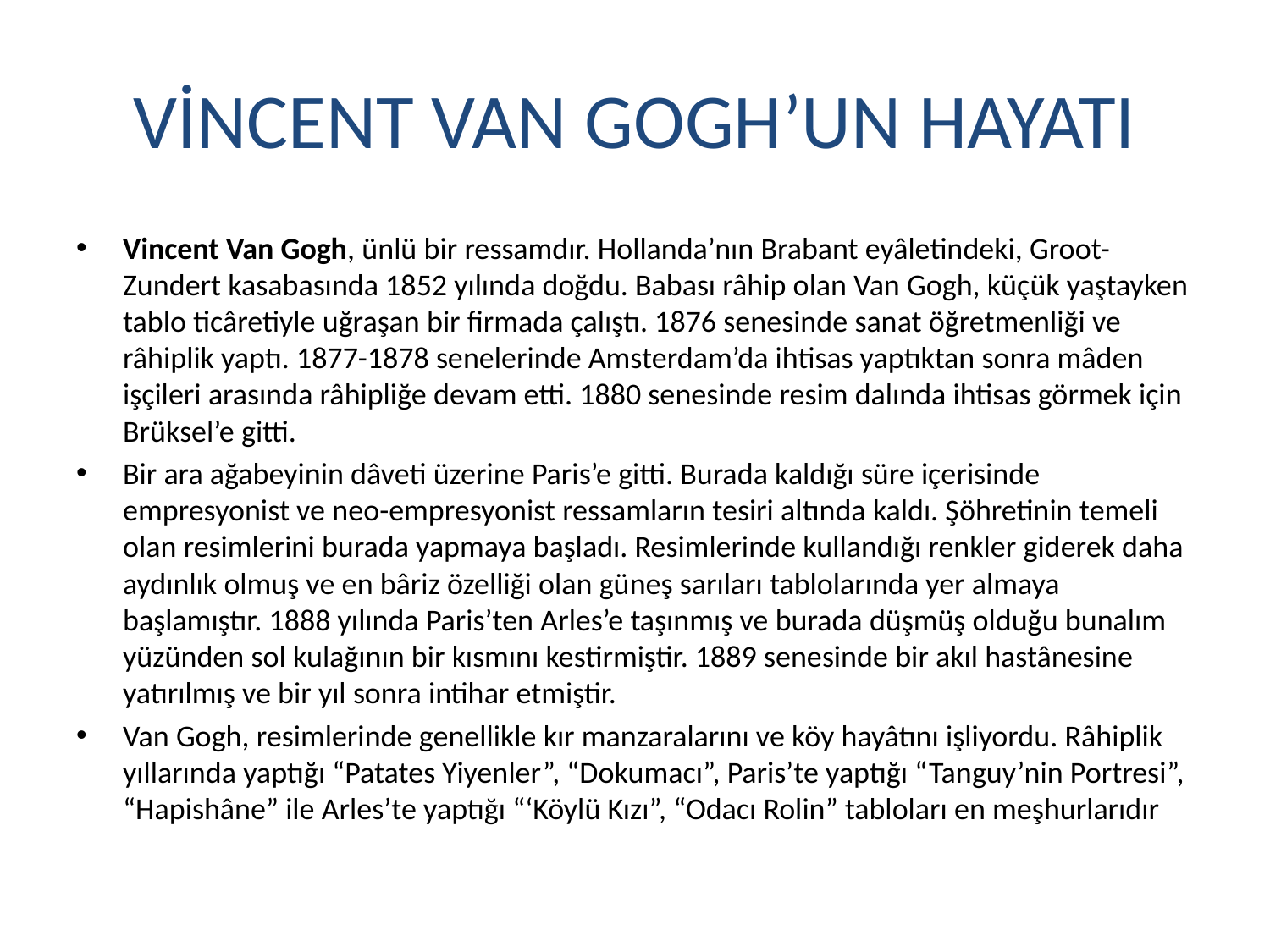

# VİNCENT VAN GOGH’UN HAYATI
Vincent Van Gogh, ünlü bir ressamdır. Hollanda’nın Brabant eyâletindeki, Groot-Zundert kasabasında 1852 yılında doğdu. Babası râhip olan Van Gogh, küçük yaştayken tablo ticâretiyle uğraşan bir firmada çalıştı. 1876 senesinde sanat öğretmenliği ve râhiplik yaptı. 1877-1878 senelerinde Amsterdam’da ihtisas yaptıktan sonra mâden işçileri arasında râhipliğe devam etti. 1880 senesinde resim dalında ihtisas görmek için Brüksel’e gitti.
Bir ara ağabeyinin dâveti üzerine Paris’e gitti. Burada kaldığı süre içerisinde empresyonist ve neo-empresyonist ressamların tesiri altında kaldı. Şöhretinin temeli olan resimlerini burada yapmaya başladı. Resimlerinde kullandığı renkler giderek daha aydınlık olmuş ve en bâriz özelliği olan güneş sarıları tablolarında yer almaya başlamıştır. 1888 yılında Paris’ten Arles’e taşınmış ve burada düşmüş olduğu bunalım yüzünden sol kulağının bir kısmını kestirmiştir. 1889 senesinde bir akıl hastânesine yatırılmış ve bir yıl sonra intihar etmiştir.
Van Gogh, resimlerinde genellikle kır manzaralarını ve köy hayâtını işliyordu. Râhiplik yıllarında yaptığı “Patates Yiyenler”, “Dokumacı”, Paris’te yaptığı “Tanguy’nin Portresi”, “Hapishâne” ile Arles’te yaptığı “‘Köylü Kızı”, “Odacı Rolin” tabloları en meşhurlarıdır